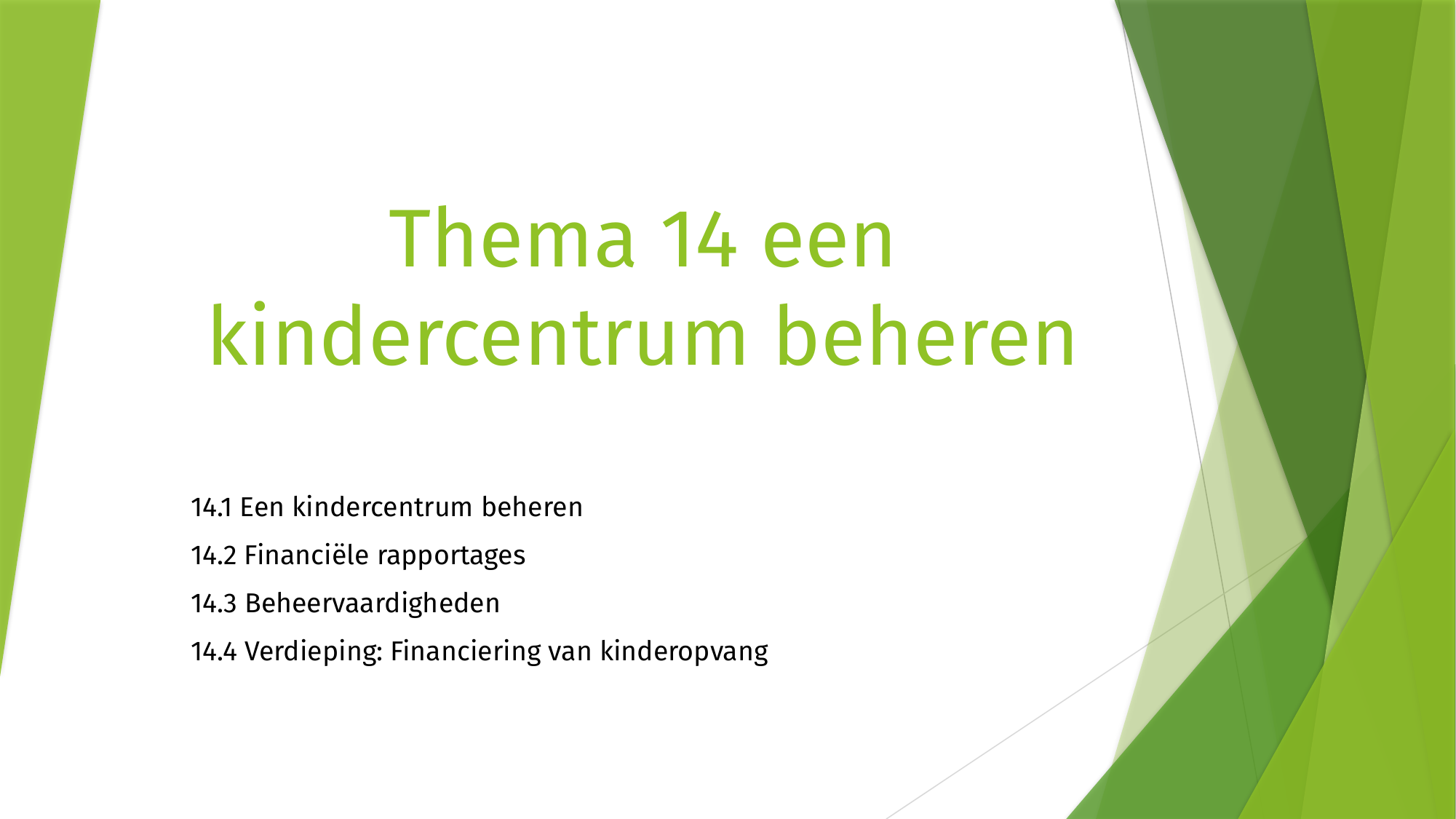

# Thema 14 een kindercentrum beheren
14.1 Een kindercentrum beheren
14.2 Financiële rapportages
14.3 Beheervaardigheden
14.4 Verdieping: Financiering van kinderopvang